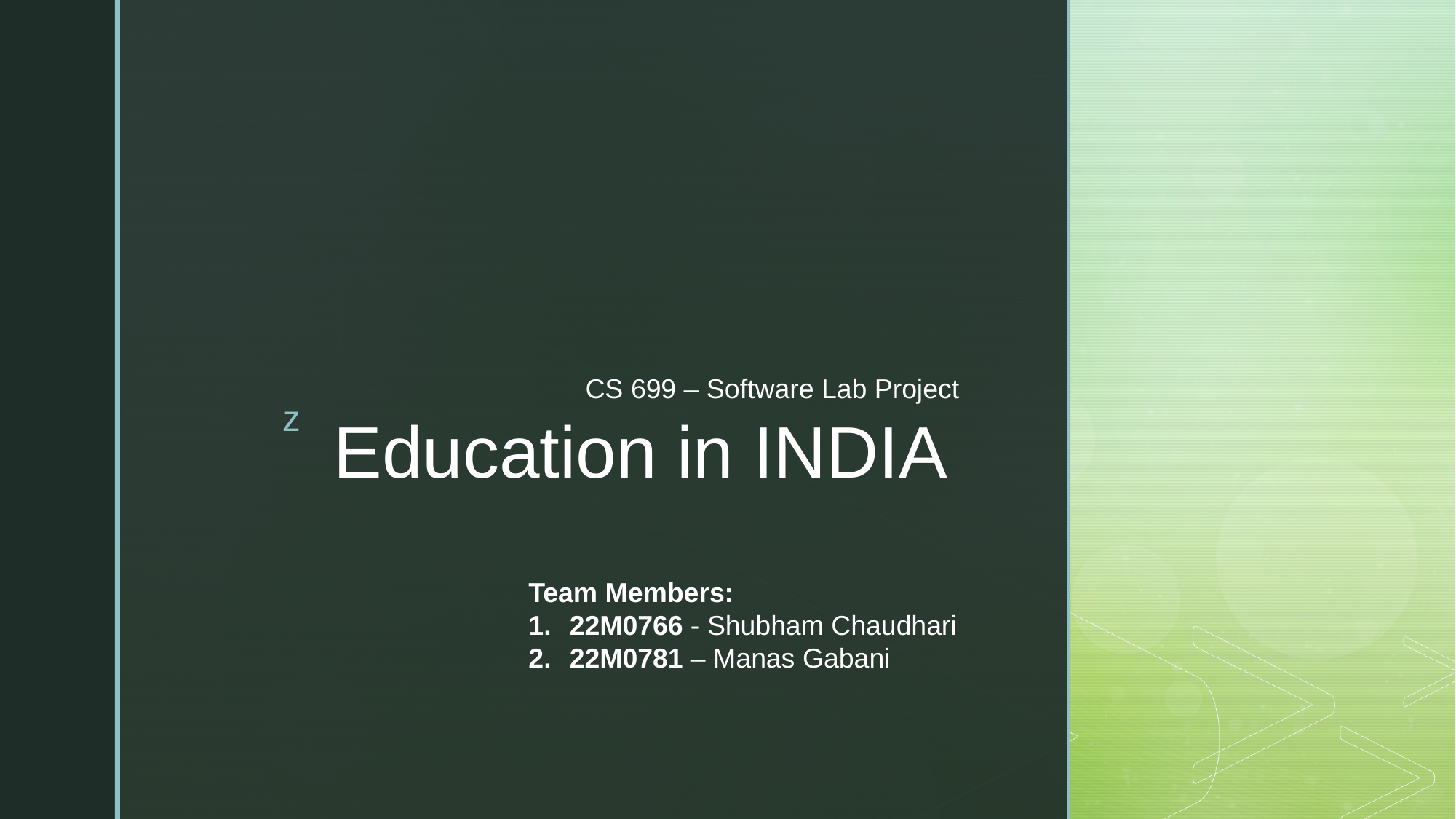

CS 699 – Software Lab Project
# Education in INDIA
Team Members:
22M0766 - Shubham Chaudhari
22M0781 – Manas Gabani